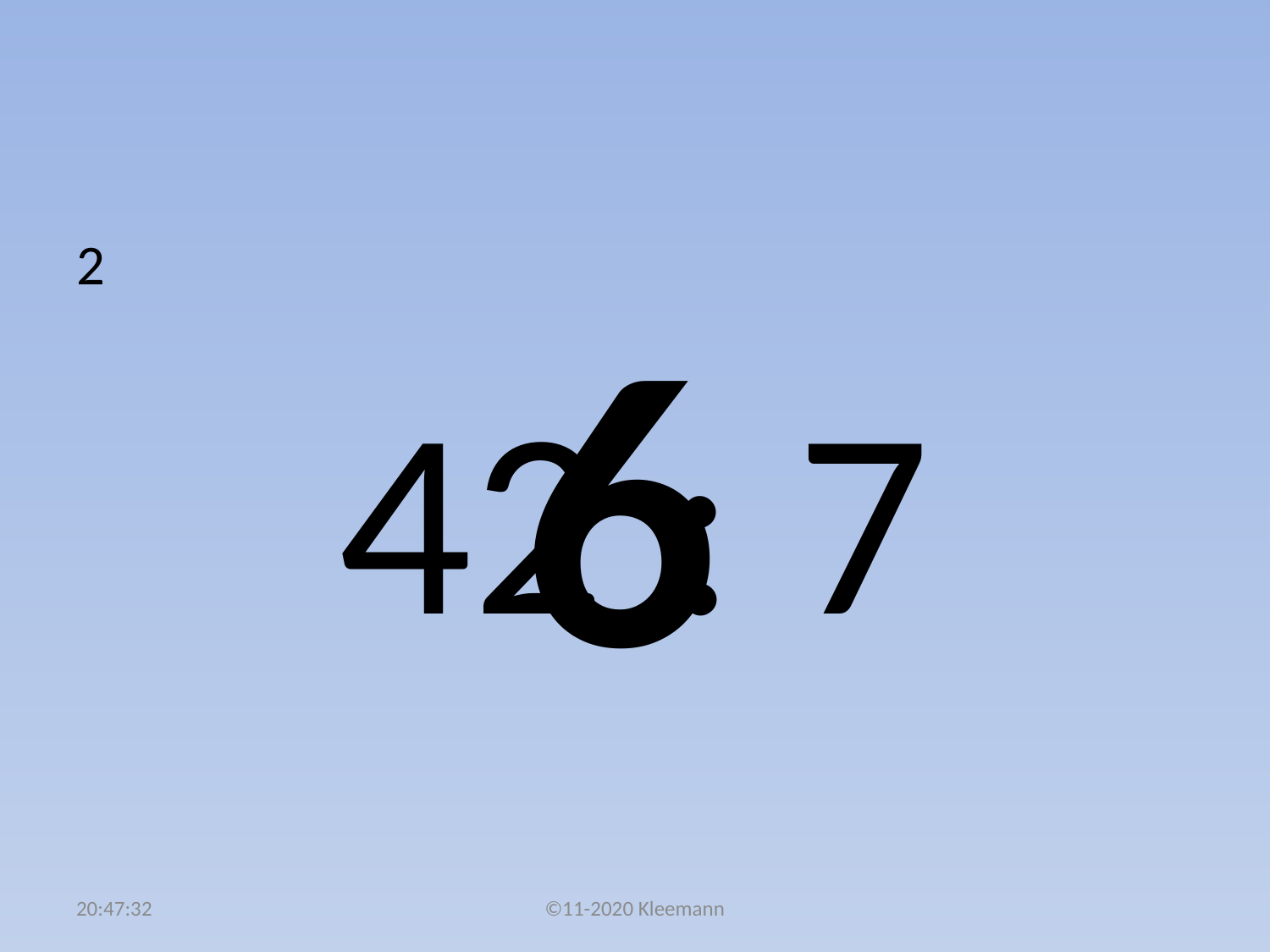

#
2
42 : 7
6
20:47:32
©11-2020 Kleemann